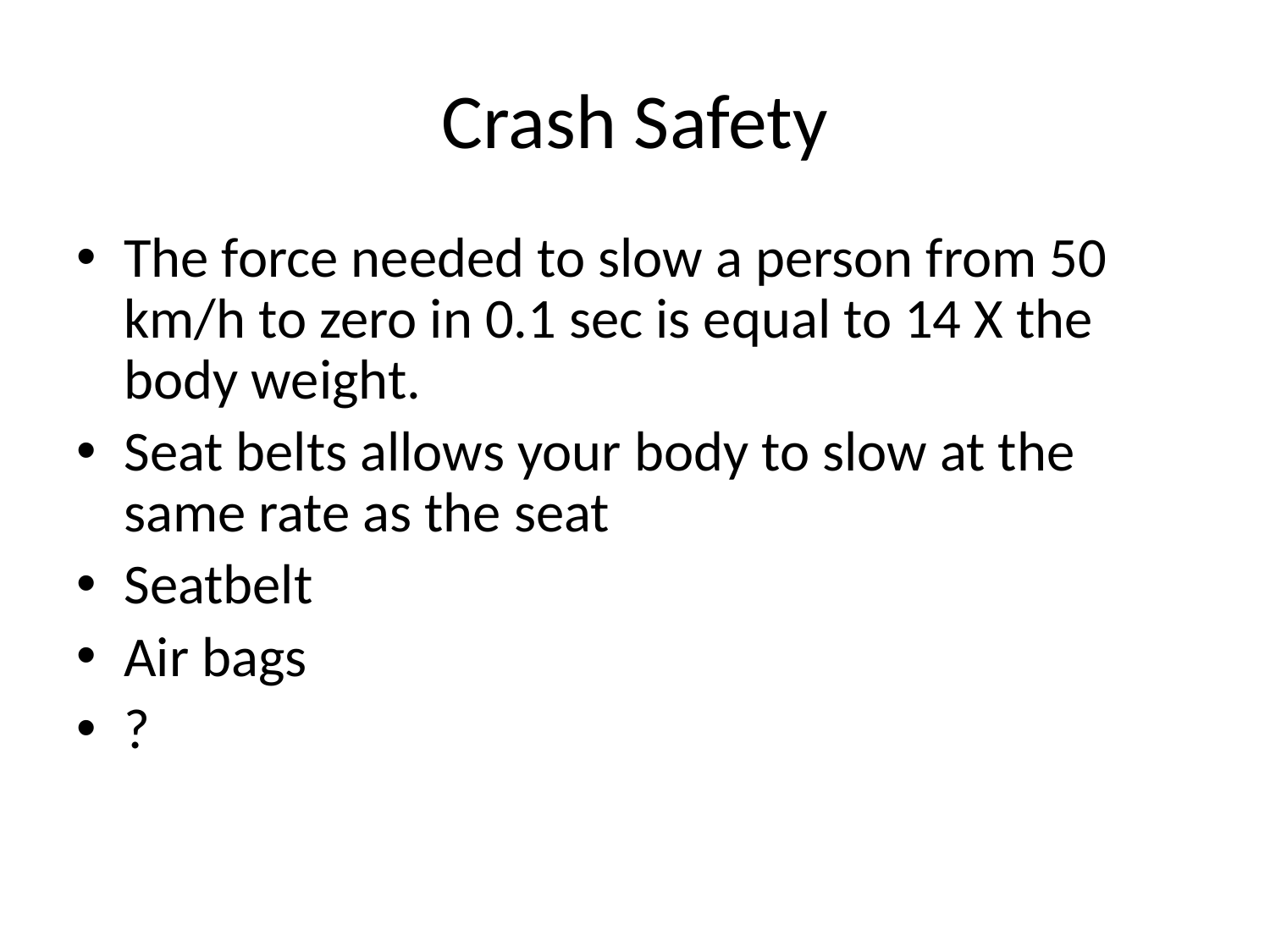

# Crash Safety
The force needed to slow a person from 50 km/h to zero in 0.1 sec is equal to 14 X the body weight.
Seat belts allows your body to slow at the same rate as the seat
Seatbelt
Air bags
?